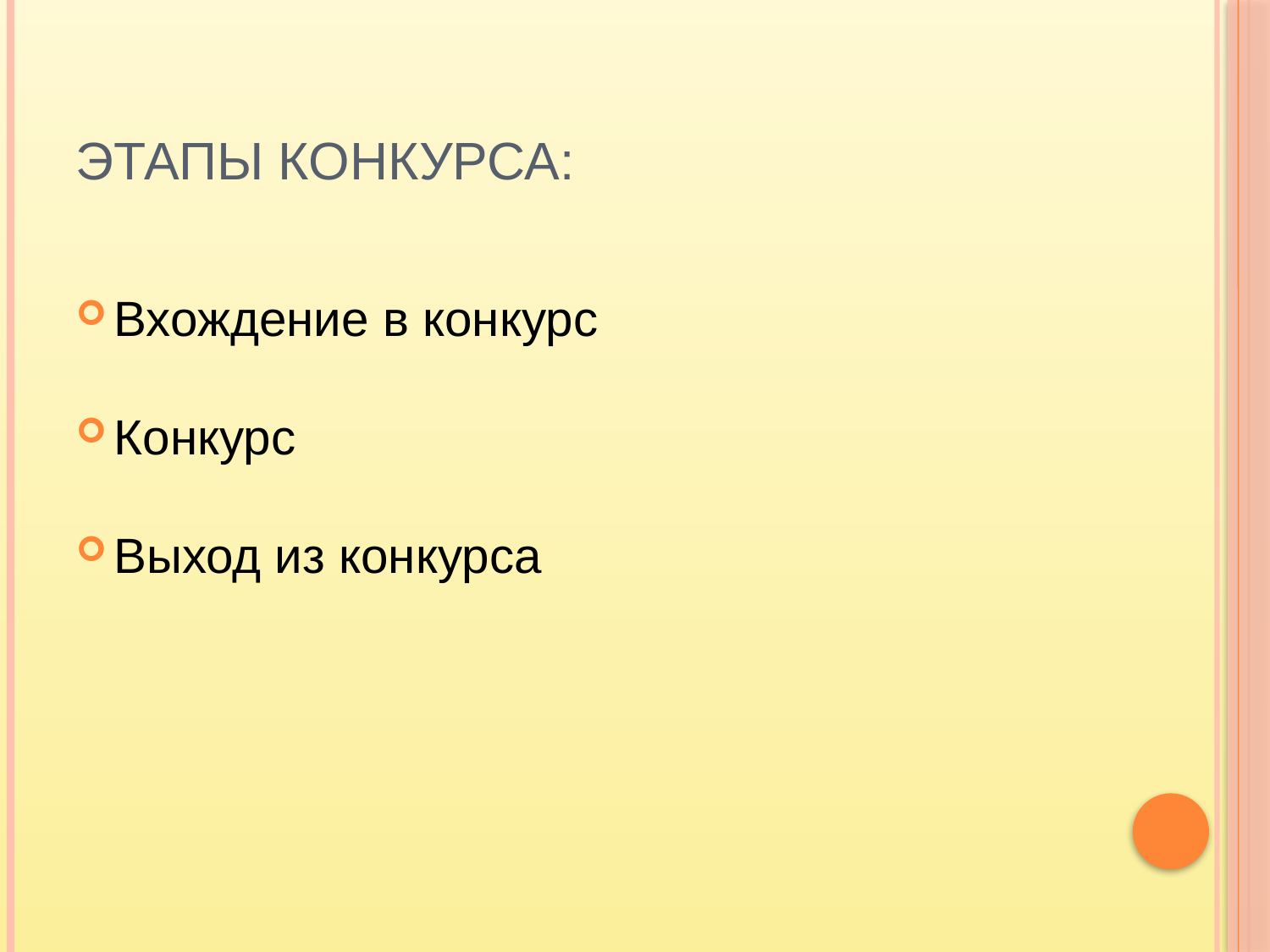

# Этапы конкурса:
Вхождение в конкурс
Конкурс
Выход из конкурса